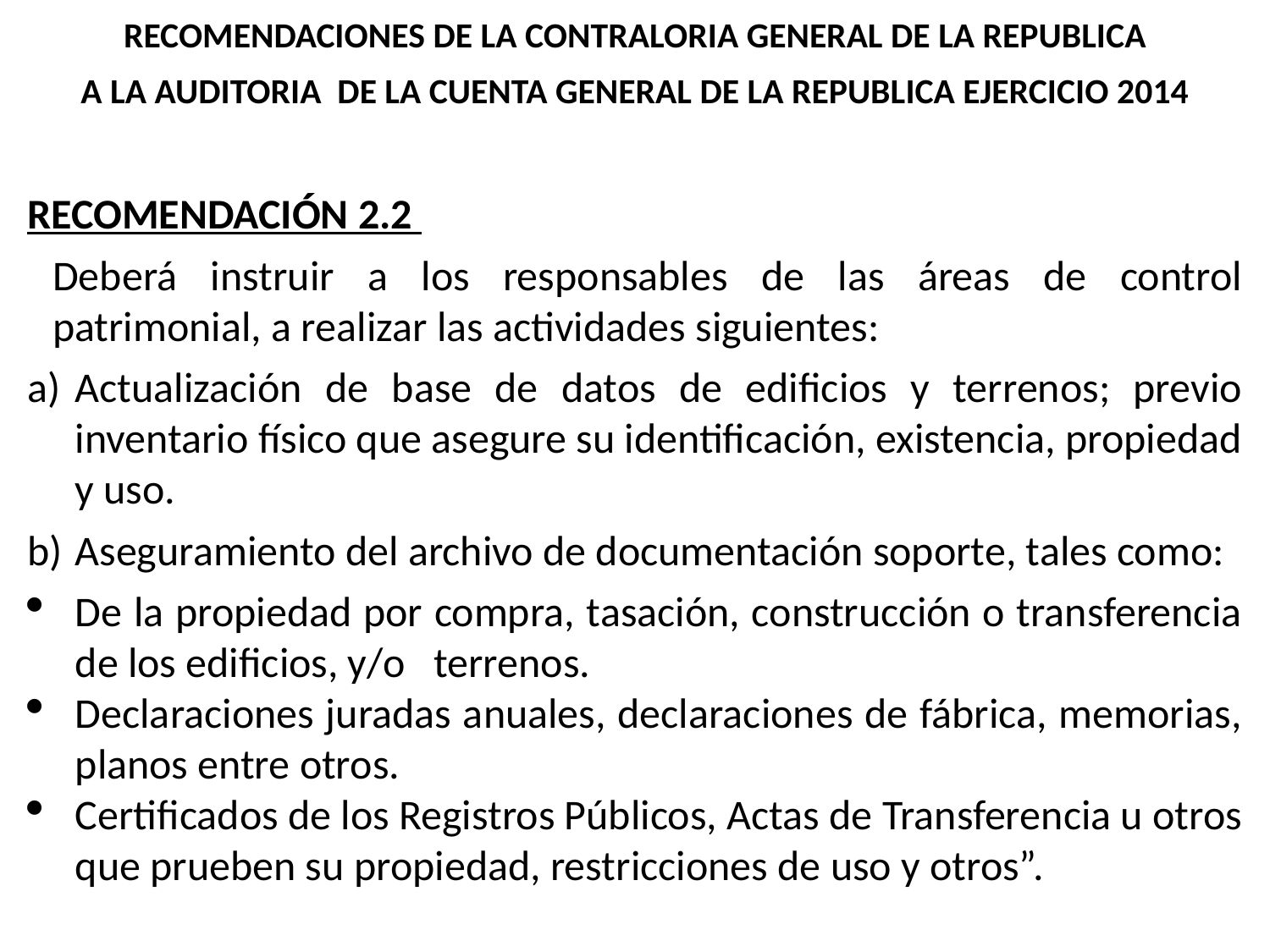

RECOMENDACIONES DE LA CONTRALORIA GENERAL DE LA REPUBLICA
A LA AUDITORIA  DE LA CUENTA GENERAL DE LA REPUBLICA EJERCICIO 2014

RECOMENDACIÓN 2.2
	Deberá instruir a los responsables de las áreas de control patrimonial, a realizar las actividades siguientes:
Actualización de base de datos de edificios y terrenos; previo inventario físico que asegure su identificación, existencia, propiedad y uso.
Aseguramiento del archivo de documentación soporte, tales como:
De la propiedad por compra, tasación, construcción o transferencia de los edificios, y/o   terrenos.
Declaraciones juradas anuales, declaraciones de fábrica, memorias, planos entre otros.
Certificados de los Registros Públicos, Actas de Transferencia u otros que prueben su propiedad, restricciones de uso y otros”.